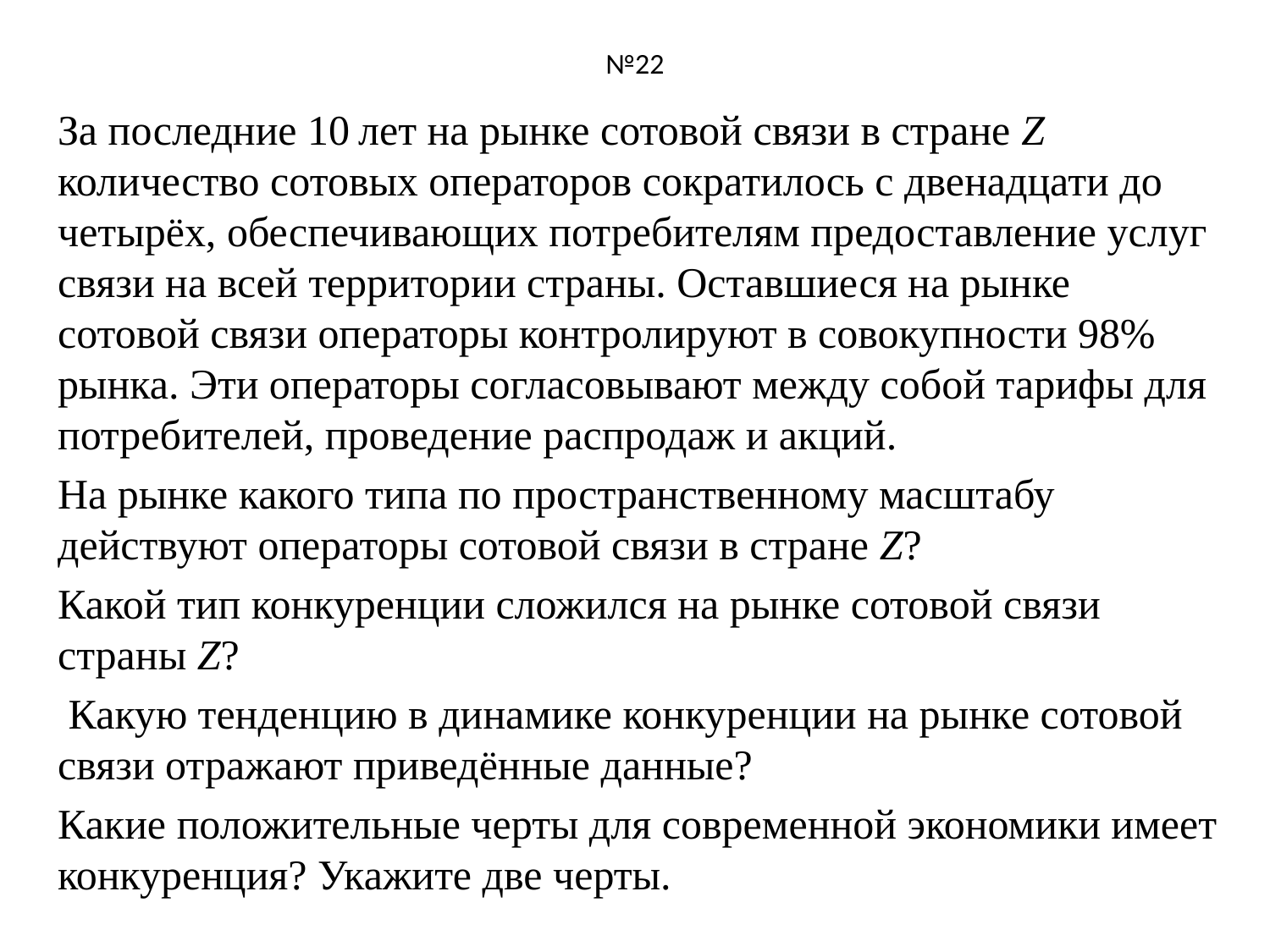

# №22
За последние 10 лет на рынке сотовой связи в стране Z количество сотовых операторов сократилось с двенадцати до четырёх, обеспечивающих потребителям предоставление услуг связи на всей территории страны. Оставшиеся на рынке сотовой связи операторы контролируют в совокупности 98% рынка. Эти операторы согласовывают между собой тарифы для потребителей, проведение распродаж и акций.
На рынке какого типа по пространственному масштабу действуют операторы сотовой связи в стране Z?
Какой тип конкуренции сложился на рынке сотовой связи страны Z?
 Какую тенденцию в динамике конкуренции на рынке сотовой связи отражают приведённые данные?
Какие положительные черты для современной экономики имеет конкуренция? Укажите две черты.